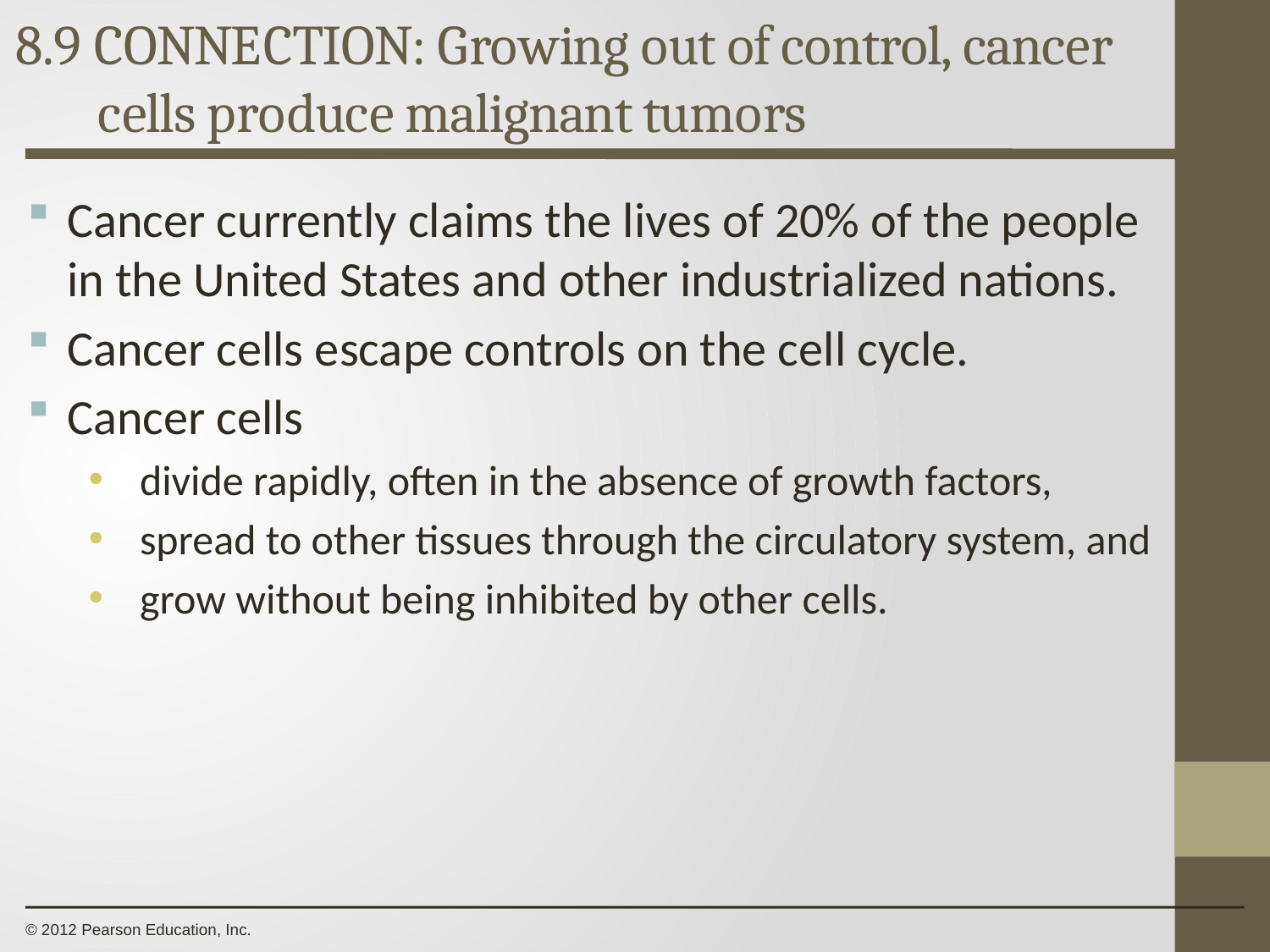

8.9 CONNECTION: Growing out of control, cancer cells produce malignant tumors
0

Cancer currently claims the lives of 20% of the people in the United States and other industrialized nations.
Cancer cells escape controls on the cell cycle.
Cancer cells
divide rapidly, often in the absence of growth factors,
spread to other tissues through the circulatory system, and
grow without being inhibited by other cells.

© 2012 Pearson Education, Inc.